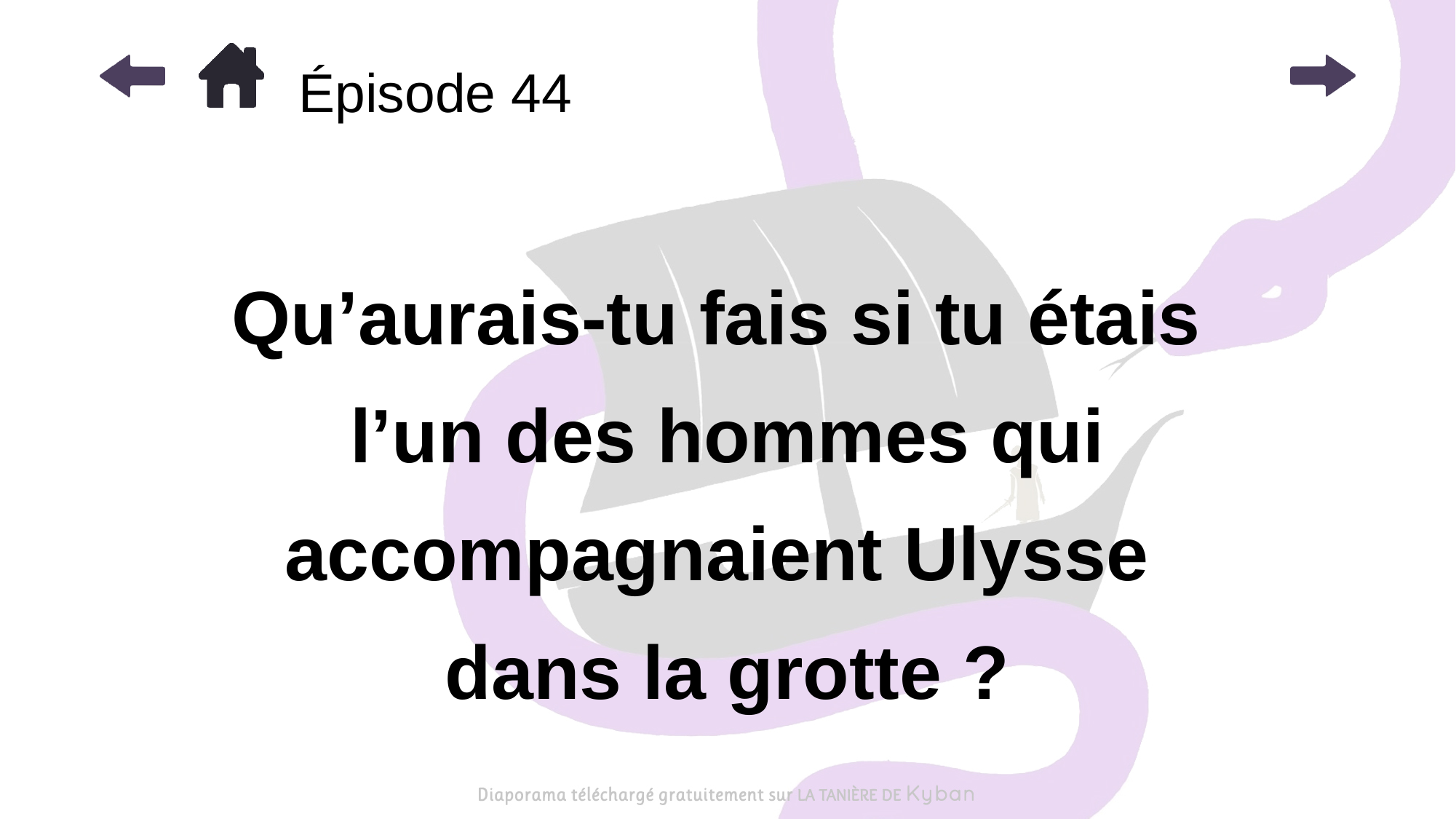

# Épisode 44
Qu’aurais-tu fais si tu étais
l’un des hommes qui accompagnaient Ulysse
dans la grotte ?